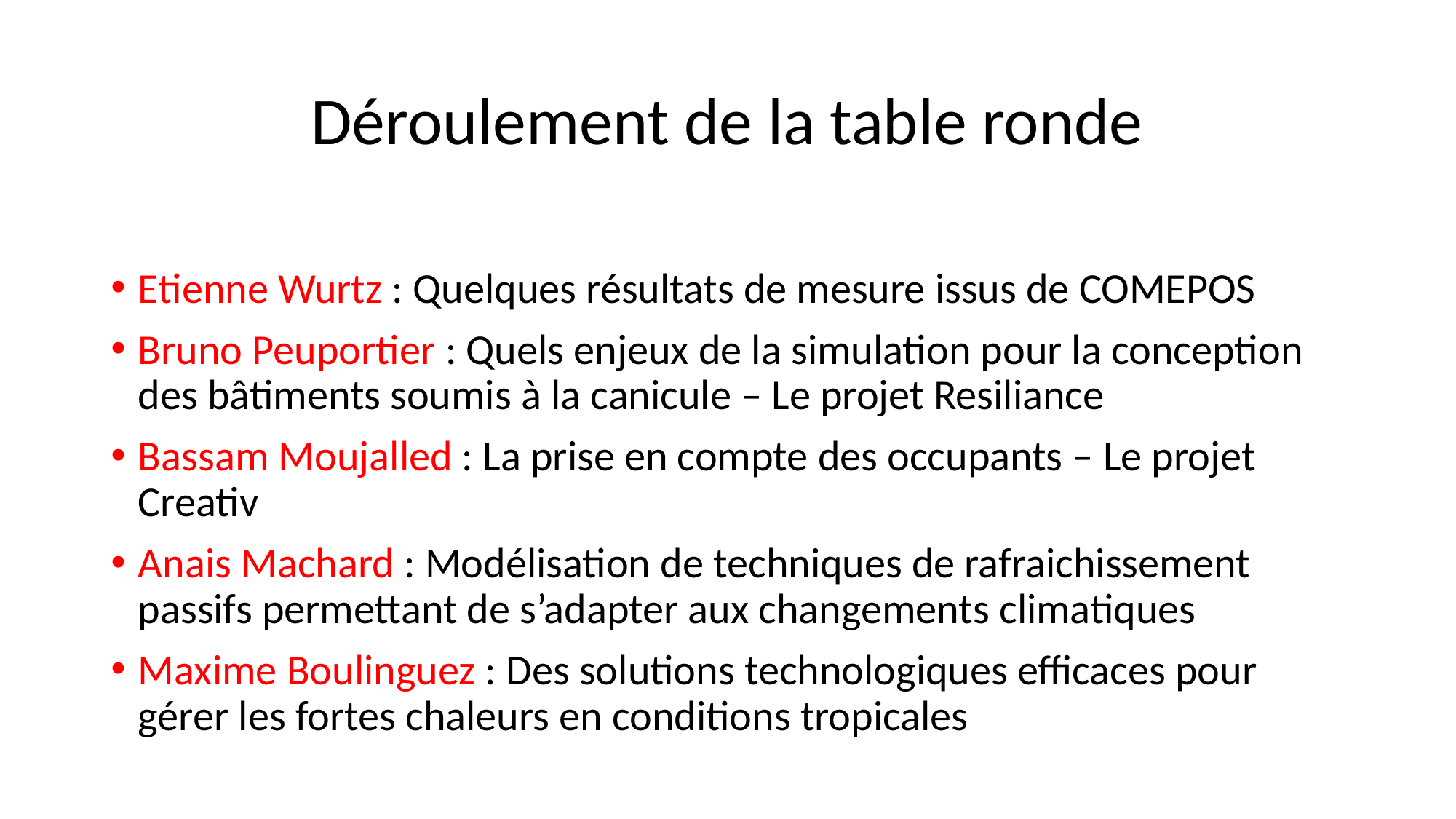

# Déroulement de la table ronde
Etienne Wurtz : Quelques résultats de mesure issus de COMEPOS
Bruno Peuportier : Quels enjeux de la simulation pour la conception des bâtiments soumis à la canicule – Le projet Resiliance
Bassam Moujalled : La prise en compte des occupants – Le projet Creativ
Anais Machard : Modélisation de techniques de rafraichissement passifs permettant de s’adapter aux changements climatiques
Maxime Boulinguez : Des solutions technologiques efficaces pour gérer les fortes chaleurs en conditions tropicales